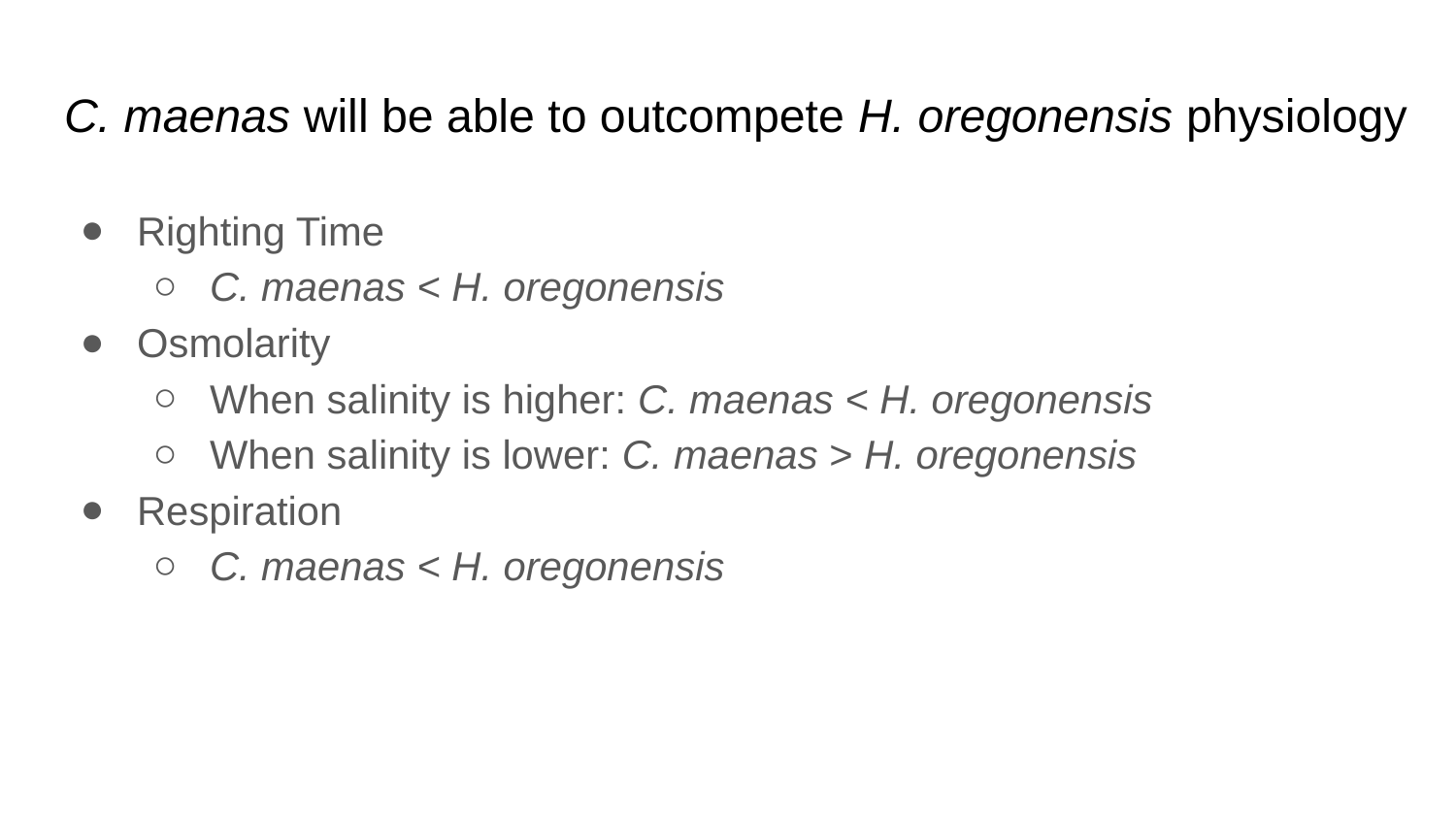

# C. maenas will be able to outcompete H. oregonensis physiology

Righting Time
C. maenas < H. oregonensis
Osmolarity
When salinity is higher: C. maenas < H. oregonensis
When salinity is lower: C. maenas > H. oregonensis
Respiration
C. maenas < H. oregonensis